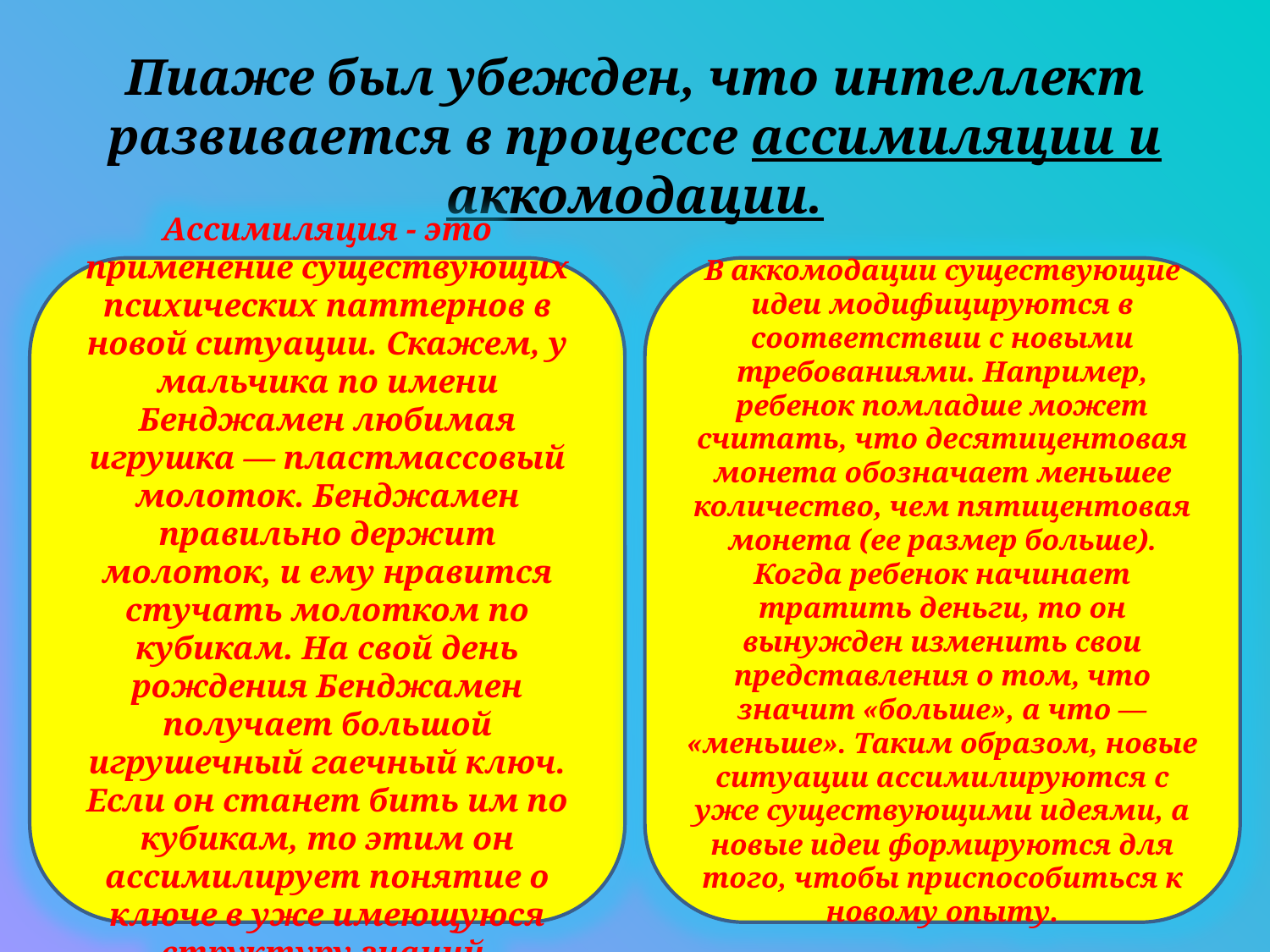

Пиаже был убежден, что интеллект развивается в процессе ассимиляции и аккомодации.
Ассимиляция - это применение существующих психических паттернов в новой ситуации. Скажем, у мальчика по имени Бенджамен любимая игрушка — пластмассовый молоток. Бенджамен правильно держит молоток, и ему нравится стучать молотком по кубикам. На свой день рождения Бенджамен получает большой игрушечный гаечный ключ. Если он станет бить им по кубикам, то этим он ассимилирует понятие о ключе в уже имеющуюся структуру знаний.
В аккомодации существующие идеи модифицируются в соответствии с новыми требованиями. Например, ребенок помладше может считать, что десятицентовая монета обозначает меньшее количество, чем пятицентовая монета (ее размер больше). Когда ребенок начинает тратить деньги, то он вынужден изменить свои представления о том, что значит «больше», а что — «меньше». Таким образом, новые ситуации ассимилируются с уже существующими идеями, а новые идеи формируются для того, чтобы приспособиться к новому опыту.

Ассимиляция - это применение существующих психических паттернов в новой ситуации. Скажем, у мальчика по имени Бенджамен любимая игрушка — пластмассовый молоток. Бенджамен правильно держит молоток, и ему нравится стучать молотком по кубикам. На свой день рождения Бенджамен получает большой игрушечный гаечный ключ. Если он станет бить им по кубикам, то этим он ассимилирует понятие о ключе в уже имеющуюся структуру знаний.

В аккомодации существующие идеи модифицируются в соответствии с новыми требованиями. Например, ребенок помладше может считать, что десятицентовая монета обозначает меньшее количество, чем пятицентовая монета (ее размер больше). Когда ребенок начинает тратить деньги, то он вынужден изменить свои представления о том, что значит «больше», а что — «меньше». Таким образом, новые ситуации ассимилируются с уже существующими идеями, а новые идеи формируются для того, чтобы приспособиться к новому опыту.